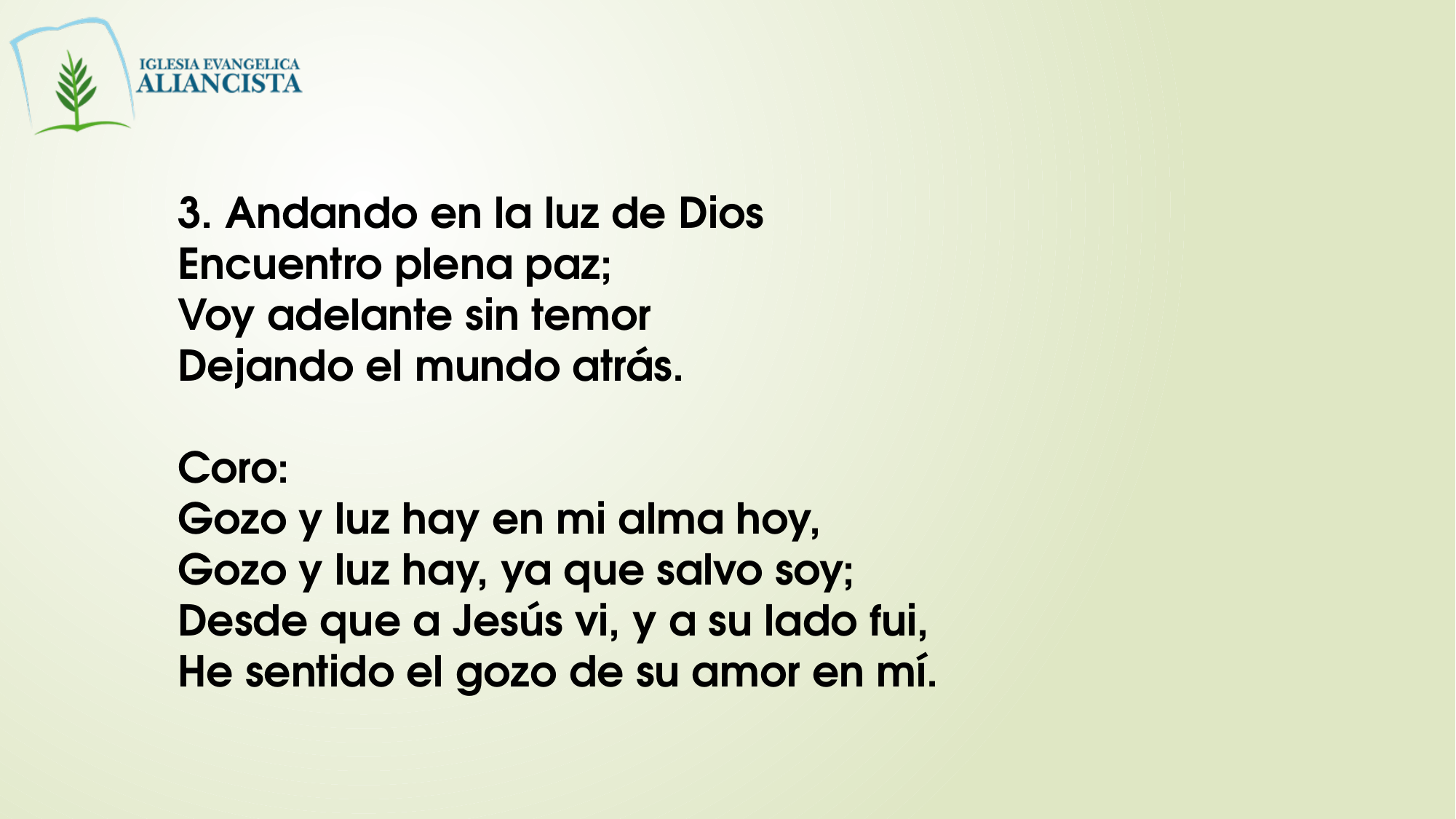

3. Andando en la luz de Dios
Encuentro plena paz;
Voy adelante sin temor
Dejando el mundo atrás.

Coro:
Gozo y luz hay en mi alma hoy,
Gozo y luz hay, ya que salvo soy;
Desde que a Jesús vi, y a su lado fui,
He sentido el gozo de su amor en mí.